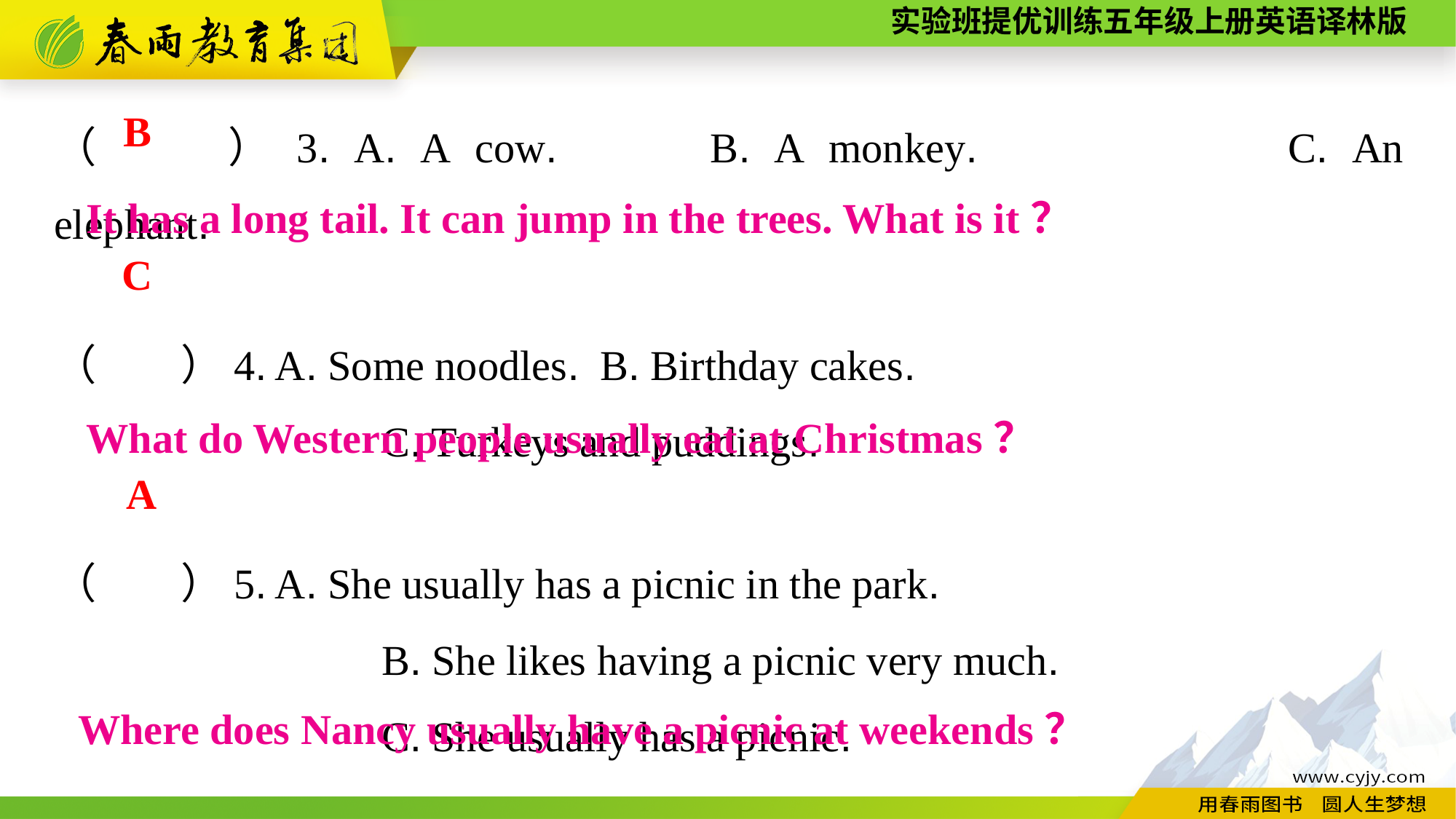

（　　）3. A. A cow.		B. A monkey.			C. An elephant.

（　　）4. A. Some noodles.	B. Birthday cakes.
			C. Turkeys and puddings.

（　　）5. A. She usually has a picnic in the park.
			B. She likes having a picnic very much.
			C. She usually has a picnic.
B
It has a long tail. It can jump in the trees. What is it？
C
What do Western people usually eat at Christmas？
A
Where does Nancy usually have a picnic at weekends？